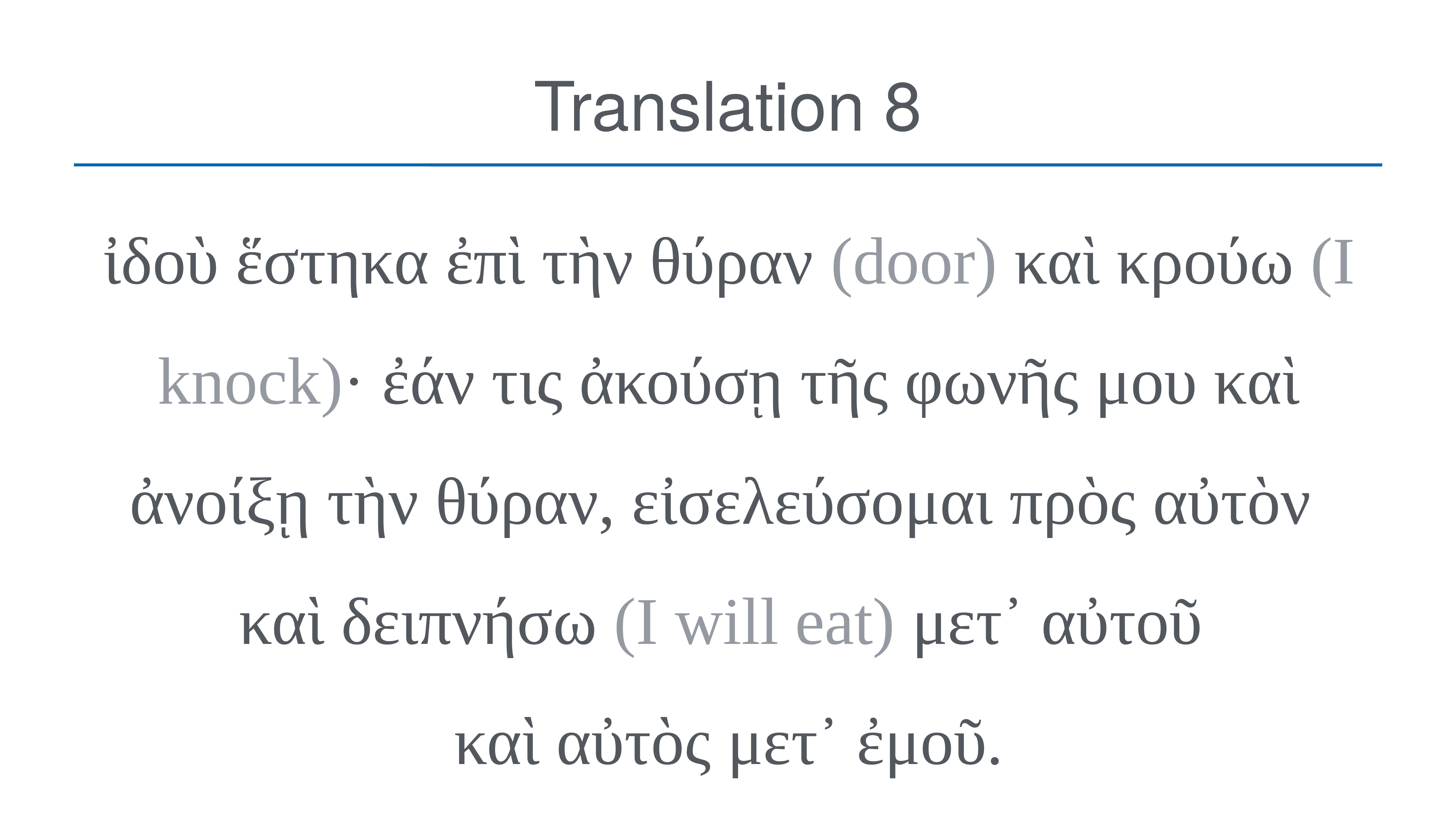

# Translation 8
ἰδοὺ ἕστηκα ἐπὶ τὴν θύραν (door) καὶ κρούω (I knock)· ἐάν τις ἀκούσῃ τῆς φωνῆς μου καὶ ἀνοίξῃ τὴν θύραν, εἰσελεύσομαι πρὸς αὐτὸν
καὶ δειπνήσω (I will eat) μετ᾽ αὐτοῦ
καὶ αὐτὸς μετ᾽ ἐμοῦ.